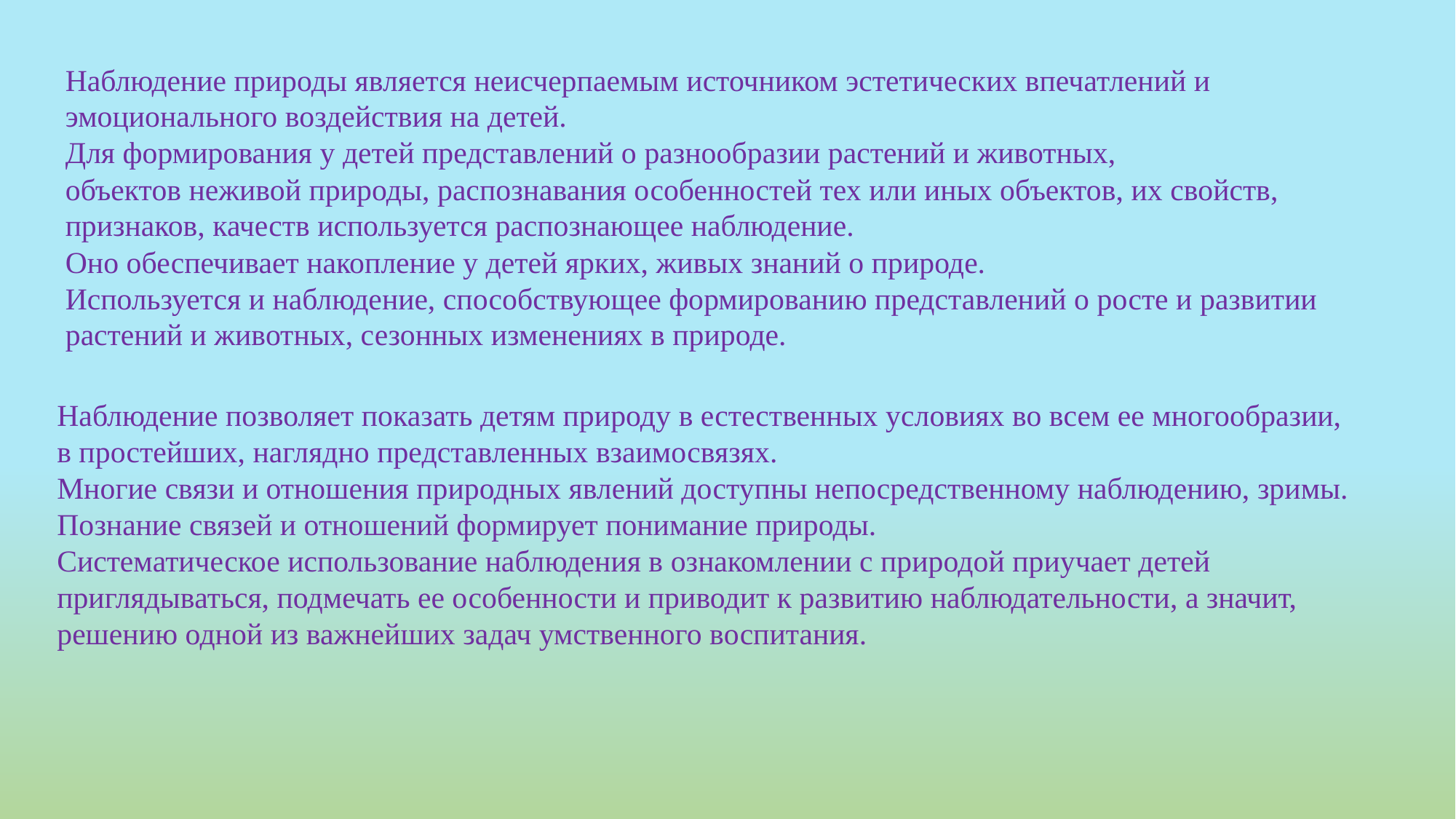

Наблюдение природы является неисчерпаемым источником эстетических впечатлений и
эмоционального воздействия на детей.
Для формирования у детей представлений о разнообразии растений и животных,
объектов неживой природы, распознавания особенностей тех или иных объектов, их свойств,
признаков, качеств используется распознающее наблюдение.
Оно обеспечивает накопление у детей ярких, живых знаний о природе.
Используется и наблюдение, способствующее формированию представлений о росте и развитии
растений и животных, сезонных изменениях в природе.

Наблюдение позволяет показать детям природу в естественных условиях во всем ее многообразии,
в простейших, наглядно представленных взаимосвязях.
Многие связи и отношения природных явлений доступны непосредственному наблюдению, зримы.
Познание связей и отношений формирует понимание природы.
Систематическое использование наблюдения в ознакомлении с природой приучает детей
приглядываться, подмечать ее особенности и приводит к развитию наблюдательности, а значит,
решению одной из важнейших задач умственного воспитания.